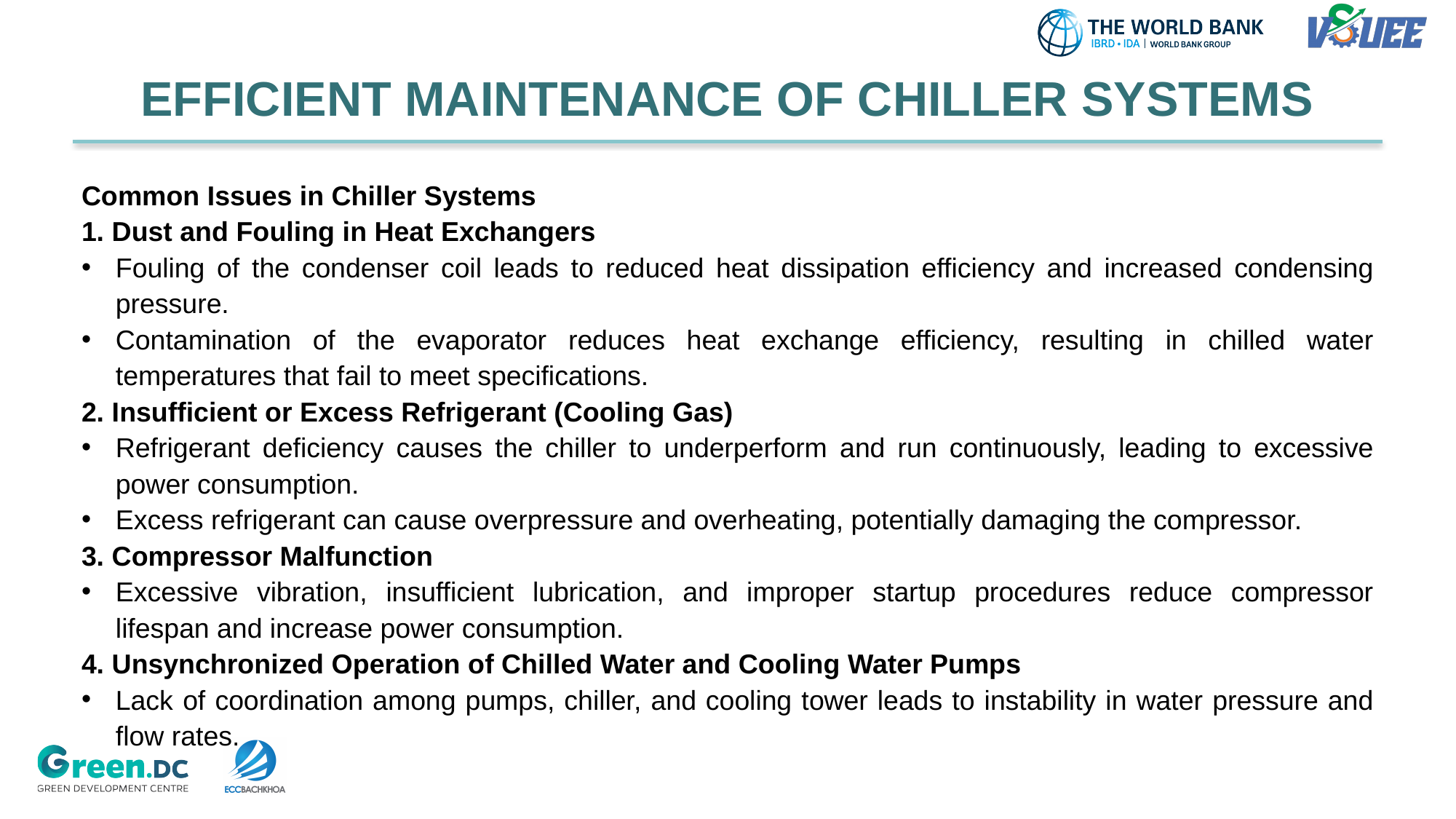

EFFICIENT MAINTENANCE OF CHILLER SYSTEMS

Common Issues in Chiller Systems
1. Dust and Fouling in Heat Exchangers
Fouling of the condenser coil leads to reduced heat dissipation efficiency and increased condensing pressure.
Contamination of the evaporator reduces heat exchange efficiency, resulting in chilled water temperatures that fail to meet specifications.
2. Insufficient or Excess Refrigerant (Cooling Gas)
Refrigerant deficiency causes the chiller to underperform and run continuously, leading to excessive power consumption.
Excess refrigerant can cause overpressure and overheating, potentially damaging the compressor.
3. Compressor Malfunction
Excessive vibration, insufficient lubrication, and improper startup procedures reduce compressor lifespan and increase power consumption.
4. Unsynchronized Operation of Chilled Water and Cooling Water Pumps
Lack of coordination among pumps, chiller, and cooling tower leads to instability in water pressure and flow rates.